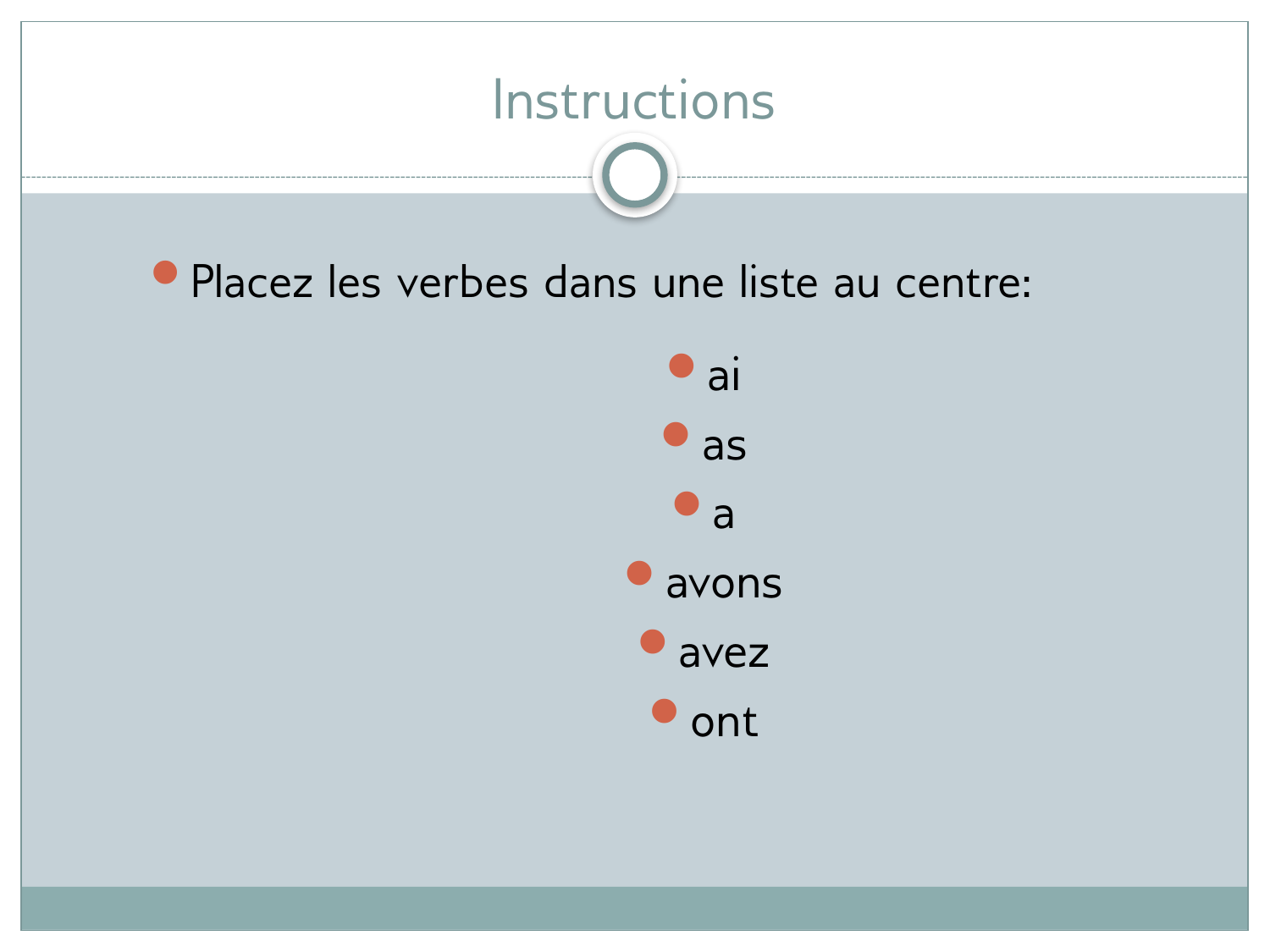

# Instructions
Placez les verbes dans une liste au centre:

ai
as
a
avons
avez
ont